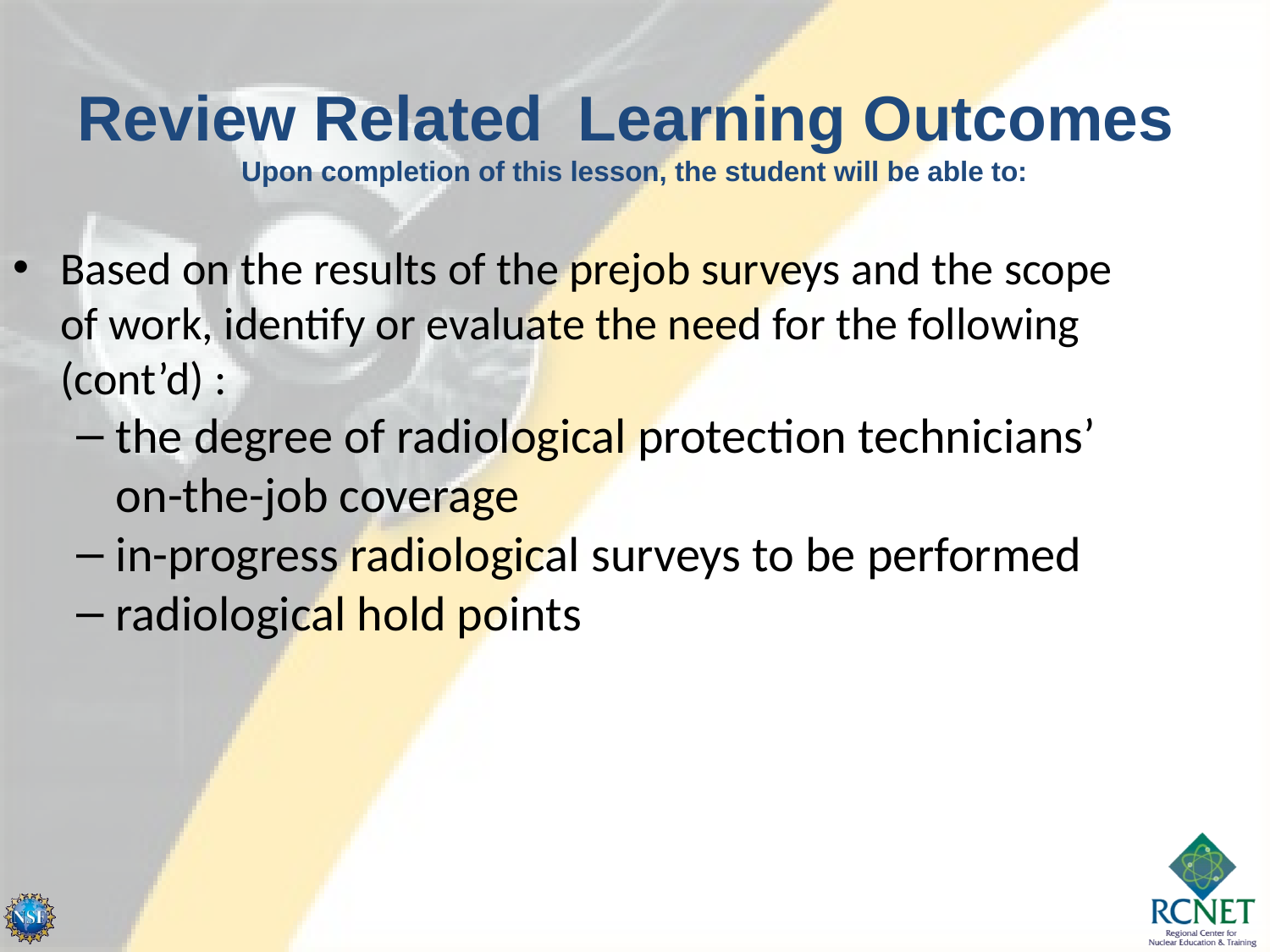

Review Related  Learning Outcomes
Upon completion of this lesson, the student will be able to:
Based on the results of the prejob surveys and the scope of work, identify or evaluate the need for the following (cont’d) :
the degree of radiological protection technicians’ on-the-job coverage
in-progress radiological surveys to be performed
radiological hold points